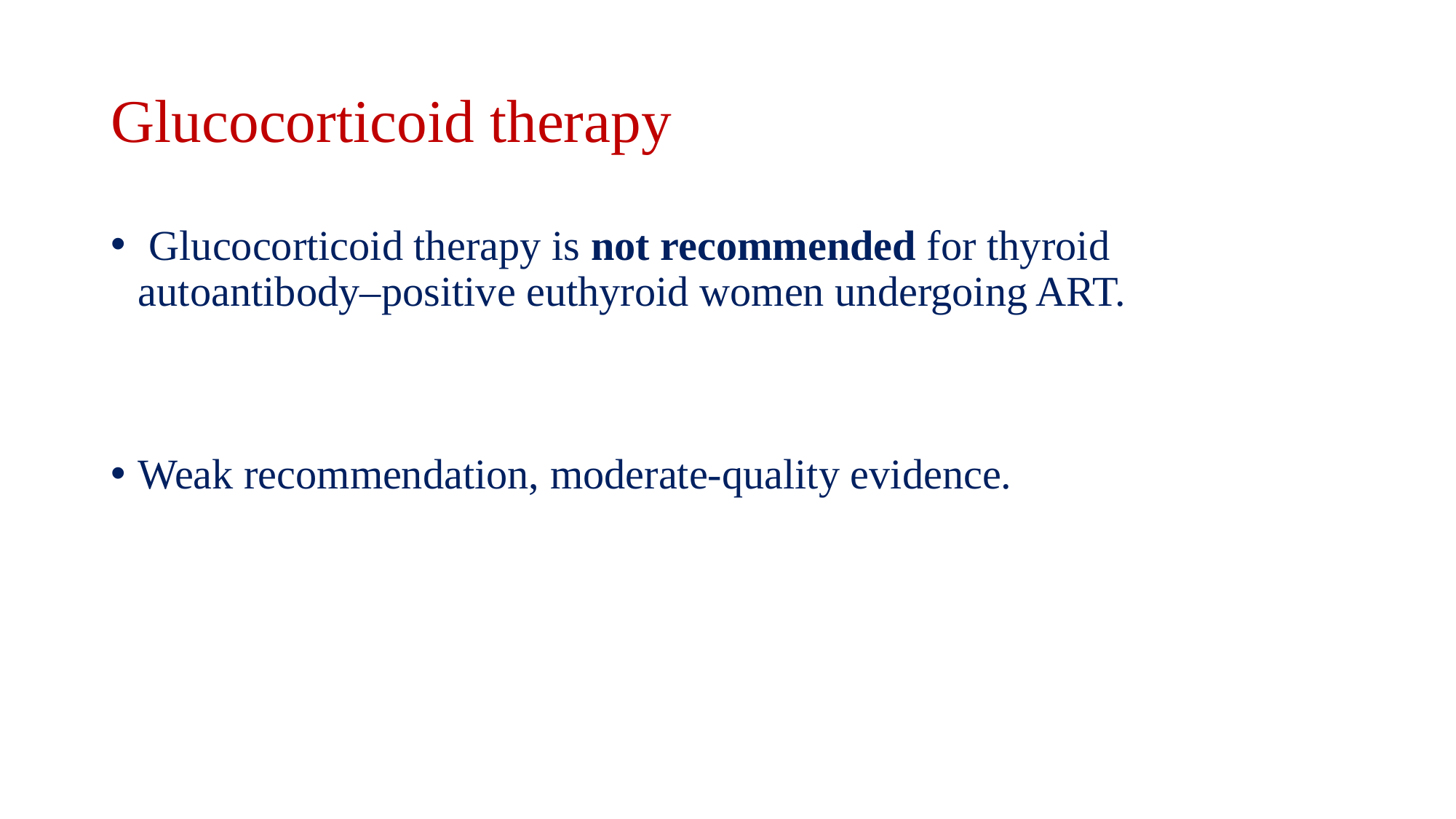

# Glucocorticoid therapy
 Glucocorticoid therapy is not recommended for thyroid autoantibody–positive euthyroid women undergoing ART.

Weak recommendation, moderate-quality evidence.